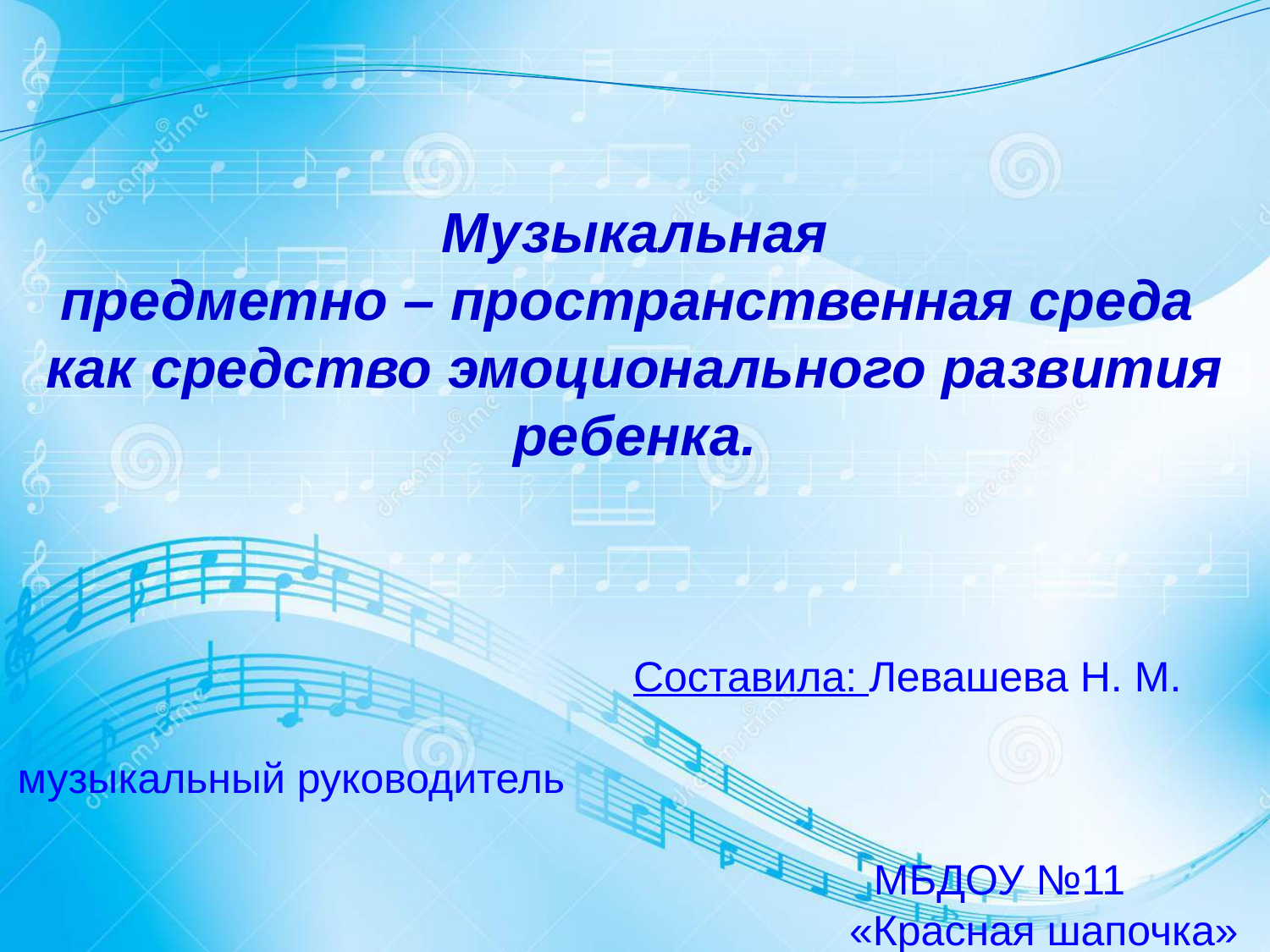

Музыкальная
предметно – пространственная среда
как средство эмоционального развития ребенка.

                                              Составила: Левашева Н. М.
                                                                                      музыкальный руководитель
                                                              МБДОУ №11
                                                                     «Красная шапочка»
Ноябрь, 2017 год
(выступление на педсовете)